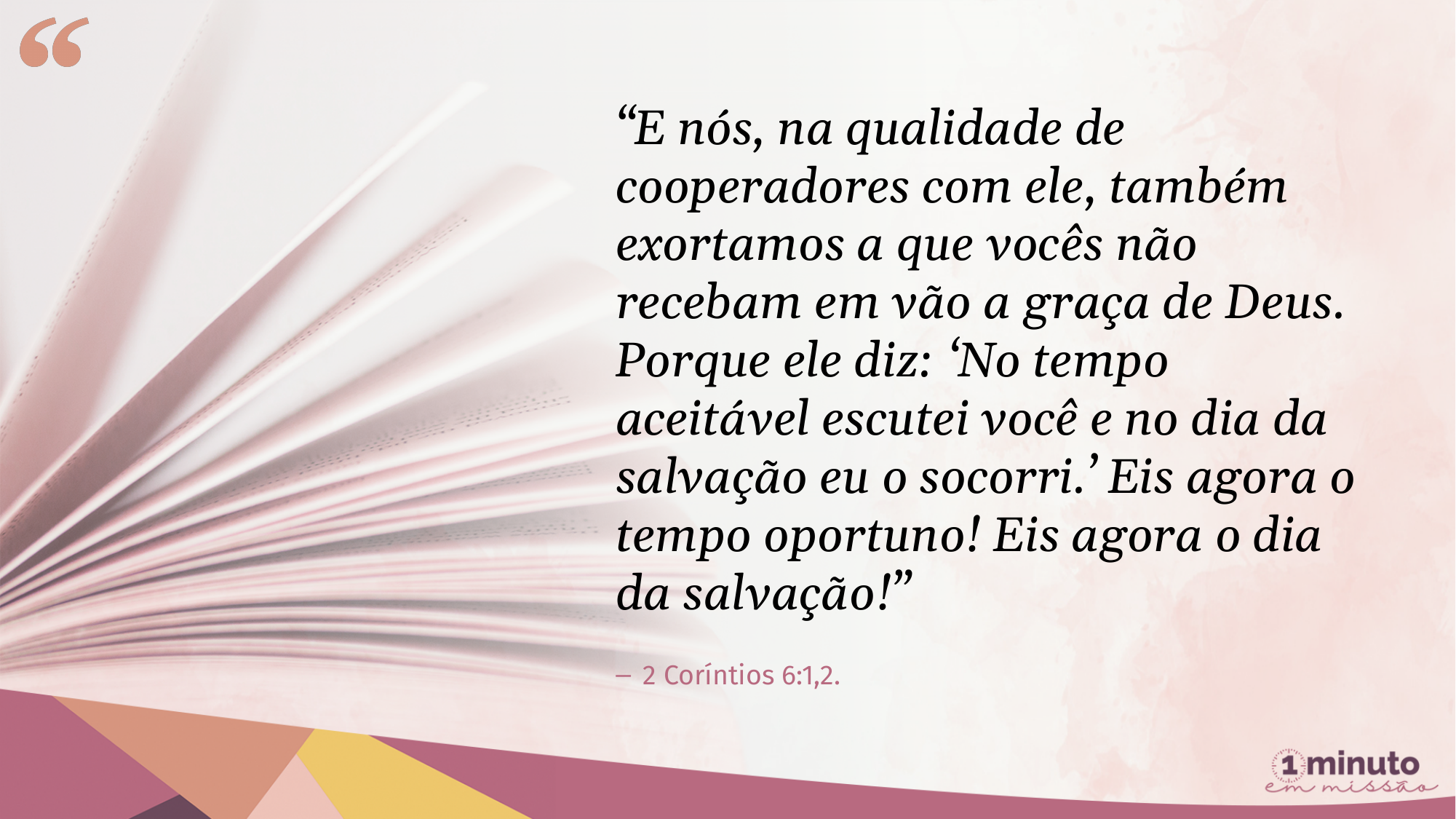

“E nós, na qualidade de cooperadores com ele, também exortamos a que vocês não recebam em vão a graça de Deus. Porque ele diz: ‘No tempo aceitável escutei você e no dia da salvação eu o socorri.’ Eis agora o tempo oportuno! Eis agora o dia da salvação!”
2 Coríntios 6:1,2.